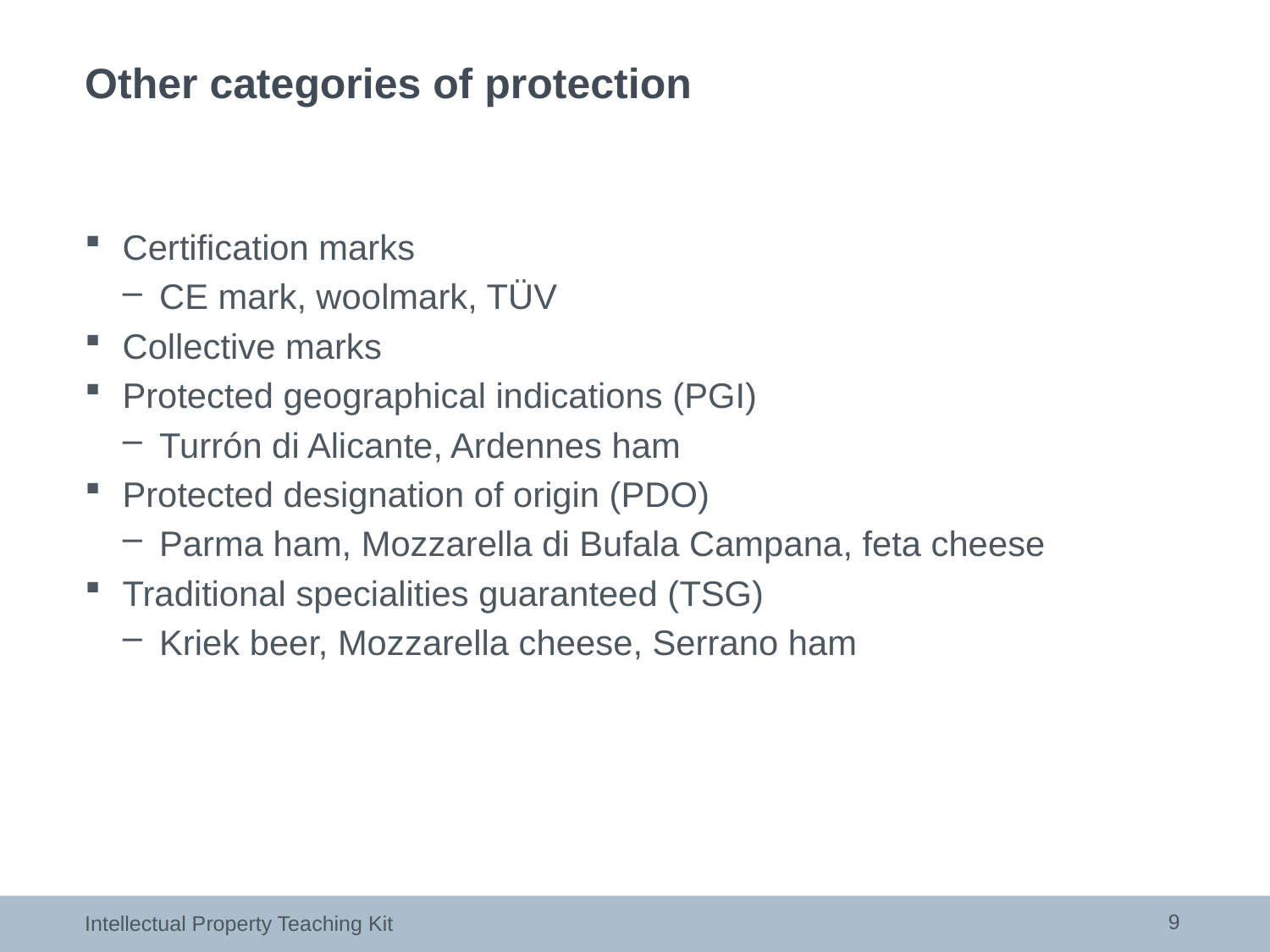

# Other categories of protection
Certification marks
CE mark, woolmark, TÜV
Collective marks
Protected geographical indications (PGI)
Turrón di Alicante, Ardennes ham
Protected designation of origin (PDO)
Parma ham, Mozzarella di Bufala Campana, feta cheese
Traditional specialities guaranteed (TSG)
Kriek beer, Mozzarella cheese, Serrano ham

9
Intellectual Property Teaching Kit